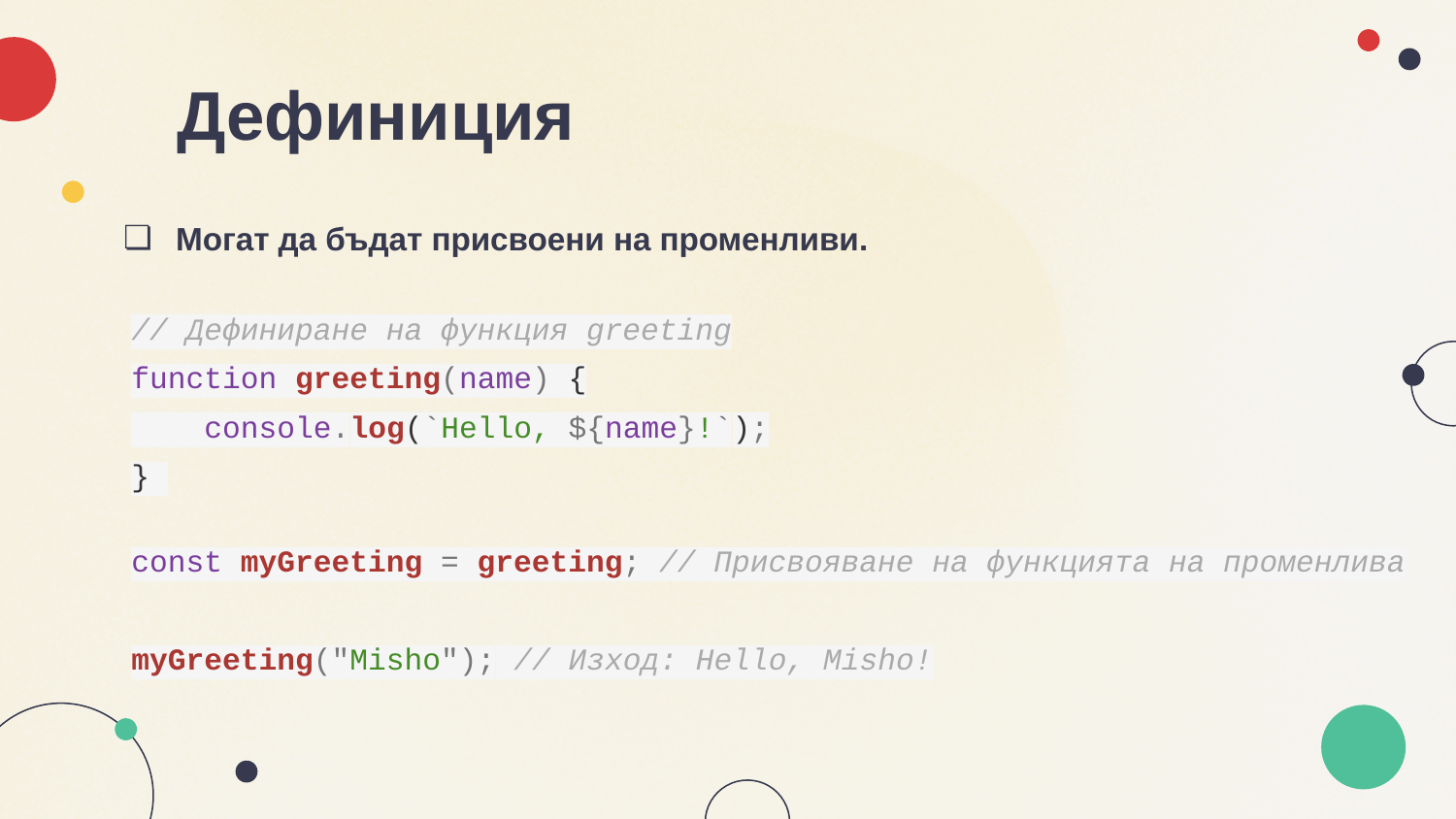

Дефиниция

Могат да бъдат присвоени на променливи.
// Дефиниране на функция greeting
function greeting(name) {
    console.log(`Hello, ${name}!`);
}

const myGreeting = greeting; // Присвояване на функцията на променлива

myGreeting("Misho"); // Изход: Hello, Misho!